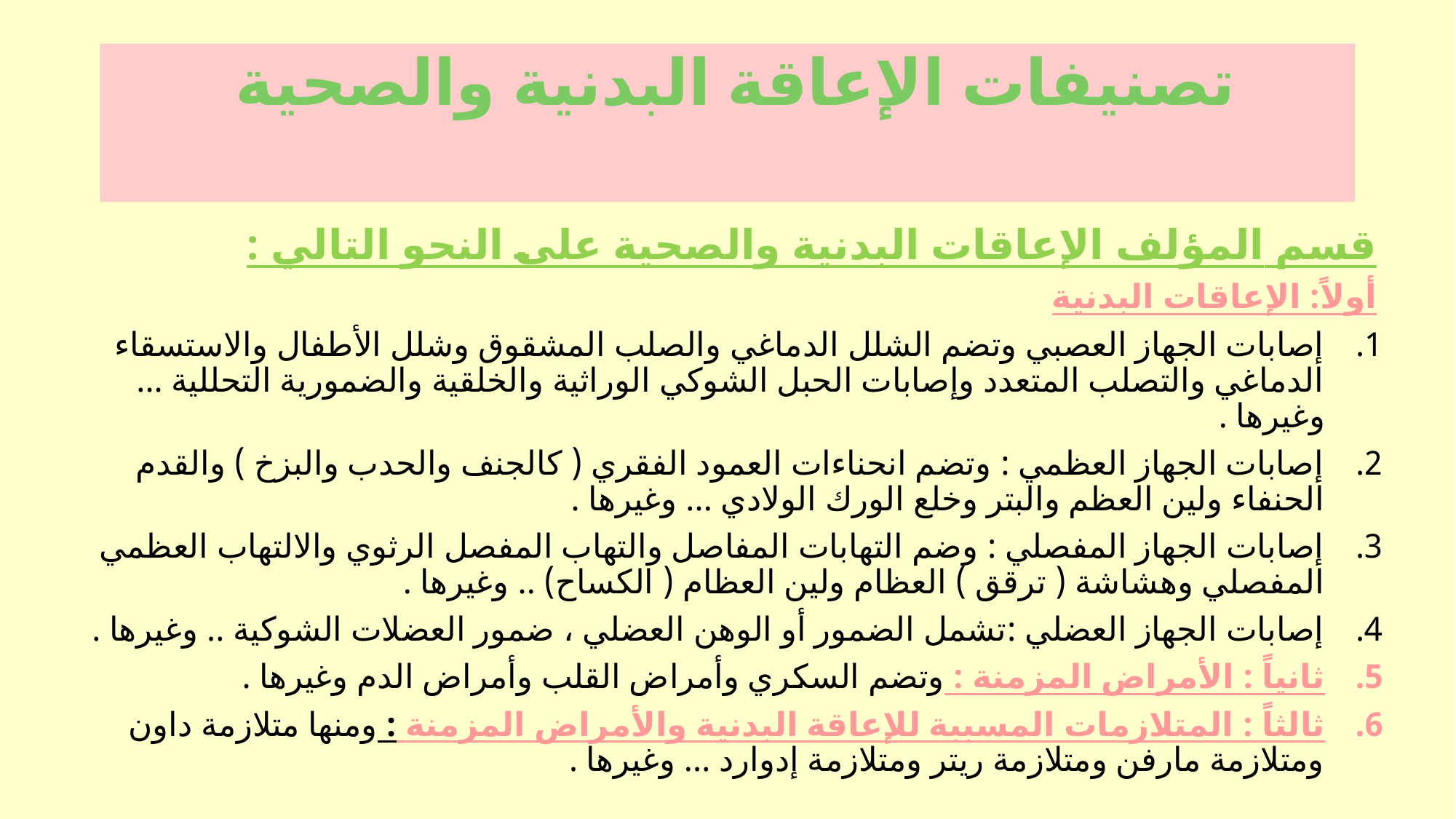

# تصنيفات الإعاقة البدنية والصحية
قسم المؤلف الإعاقات البدنية والصحية على النحو التالي :
أولاً: الإعاقات البدنية
إصابات الجهاز العصبي وتضم الشلل الدماغي والصلب المشقوق وشلل الأطفال والاستسقاء الدماغي والتصلب المتعدد وإصابات الحبل الشوكي الوراثية والخلقية والضمورية التحللية ... وغيرها .
إصابات الجهاز العظمي : وتضم انحناءات العمود الفقري ( كالجنف والحدب والبزخ ) والقدم الحنفاء ولين العظم والبتر وخلع الورك الولادي ... وغيرها .
إصابات الجهاز المفصلي : وضم التهابات المفاصل والتهاب المفصل الرثوي والالتهاب العظمي المفصلي وهشاشة ( ترقق ) العظام ولين العظام ( الكساح) .. وغيرها .
إصابات الجهاز العضلي :تشمل الضمور أو الوهن العضلي ، ضمور العضلات الشوكية .. وغيرها .
ثانياً : الأمراض المزمنة : وتضم السكري وأمراض القلب وأمراض الدم وغيرها .
ثالثاً : المتلازمات المسببة للإعاقة البدنية والأمراض المزمنة : ومنها متلازمة داون ومتلازمة مارفن ومتلازمة ريتر ومتلازمة إدوارد ... وغيرها .